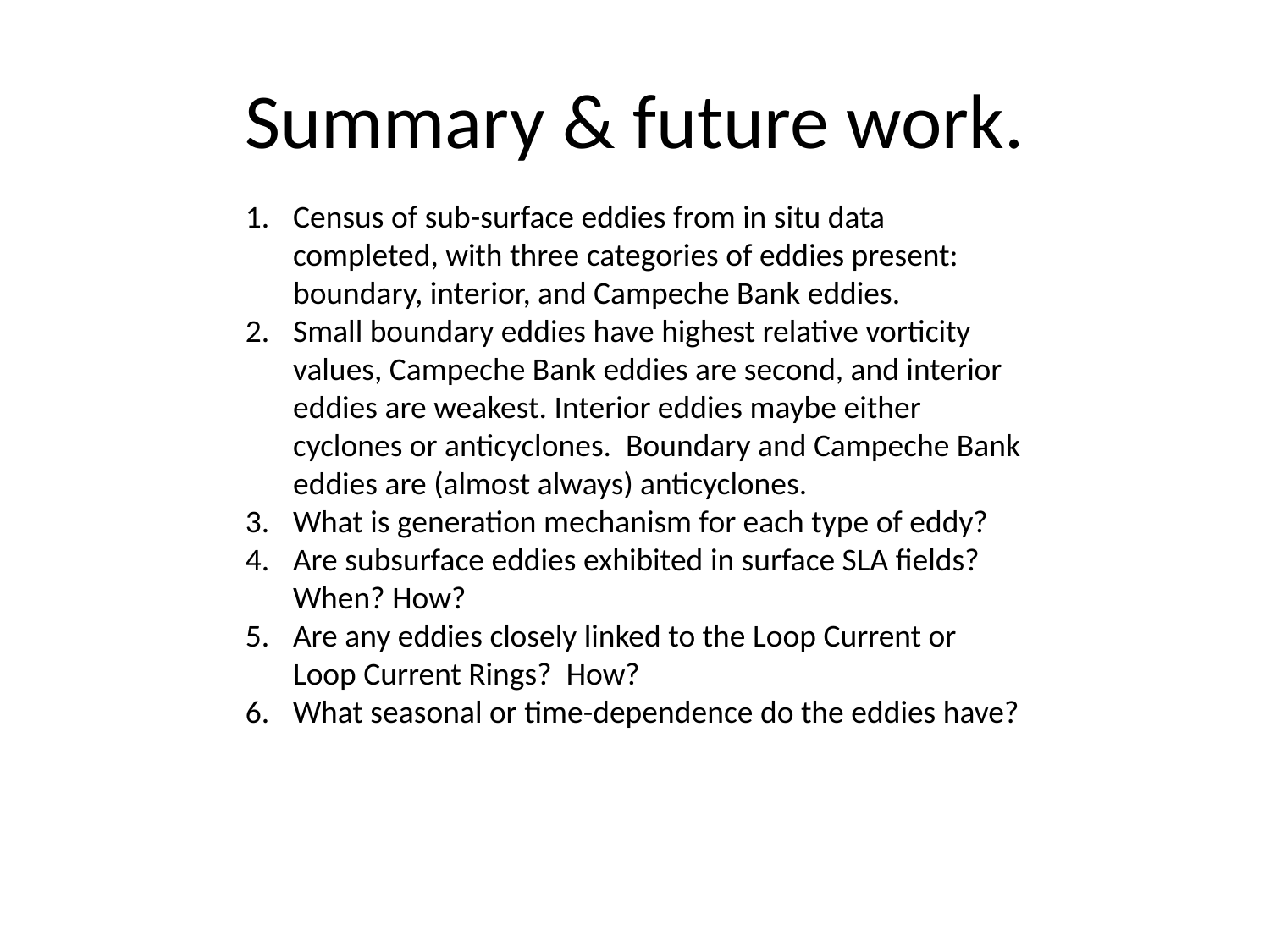

# Summary & future work.
Census of sub-surface eddies from in situ data completed, with three categories of eddies present: boundary, interior, and Campeche Bank eddies.
Small boundary eddies have highest relative vorticity values, Campeche Bank eddies are second, and interior eddies are weakest. Interior eddies maybe either cyclones or anticyclones.  Boundary and Campeche Bank eddies are (almost always) anticyclones.
What is generation mechanism for each type of eddy?
Are subsurface eddies exhibited in surface SLA fields?  When? How?
Are any eddies closely linked to the Loop Current or Loop Current Rings?  How?
What seasonal or time-dependence do the eddies have?